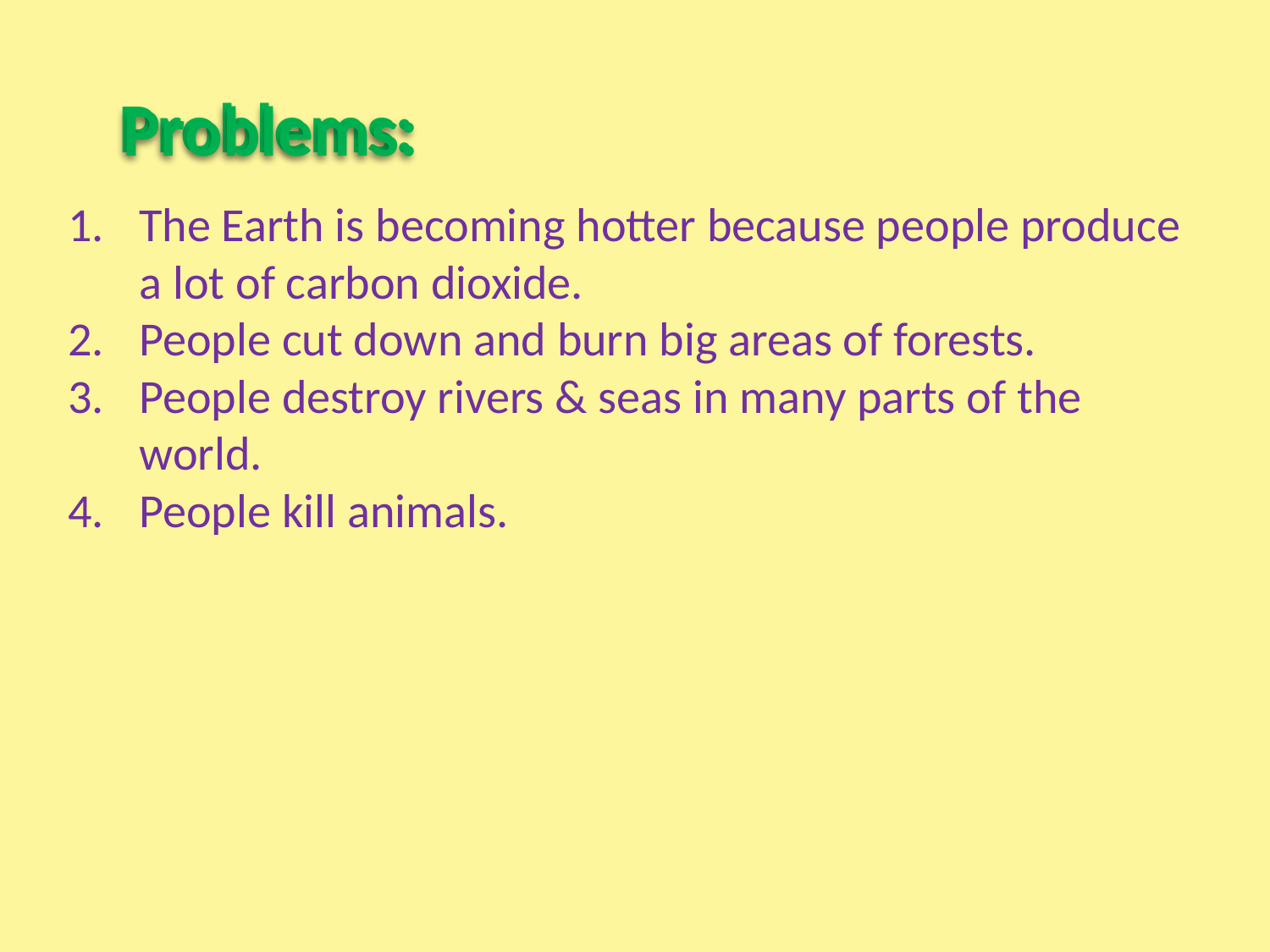

Problems:
Problems:
The Earth is becoming hotter because people produce a lot of carbon dioxide.
People cut down and burn big areas of forests.
People destroy rivers & seas in many parts of the world.
People kill animals.